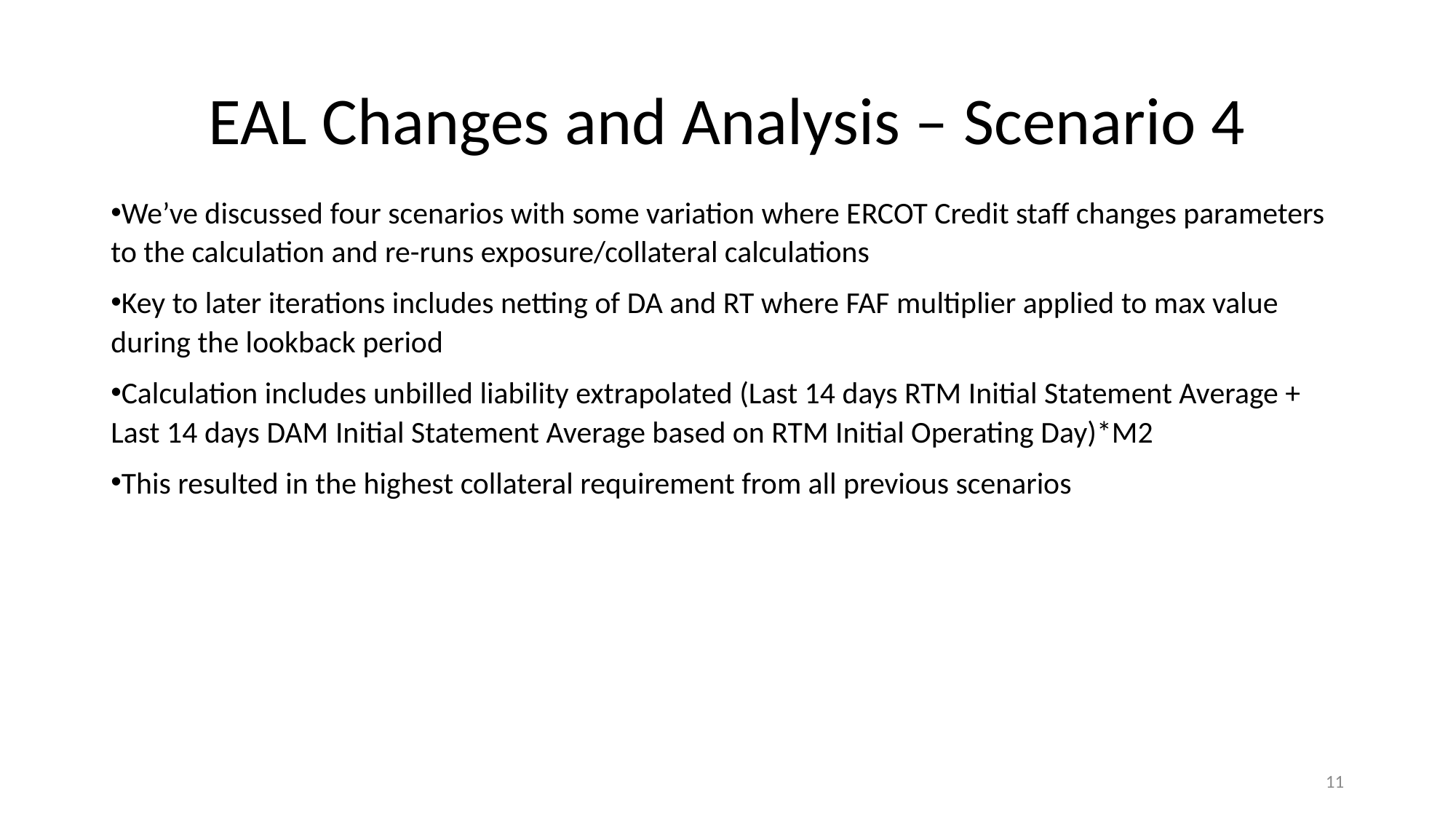

# EAL Changes and Analysis – Scenario 4
We’ve discussed four scenarios with some variation where ERCOT Credit staff changes parameters to the calculation and re-runs exposure/collateral calculations
Key to later iterations includes netting of DA and RT where FAF multiplier applied to max value during the lookback period
Calculation includes unbilled liability extrapolated (Last 14 days RTM Initial Statement Average + Last 14 days DAM Initial Statement Average based on RTM Initial Operating Day)*M2
This resulted in the highest collateral requirement from all previous scenarios

11